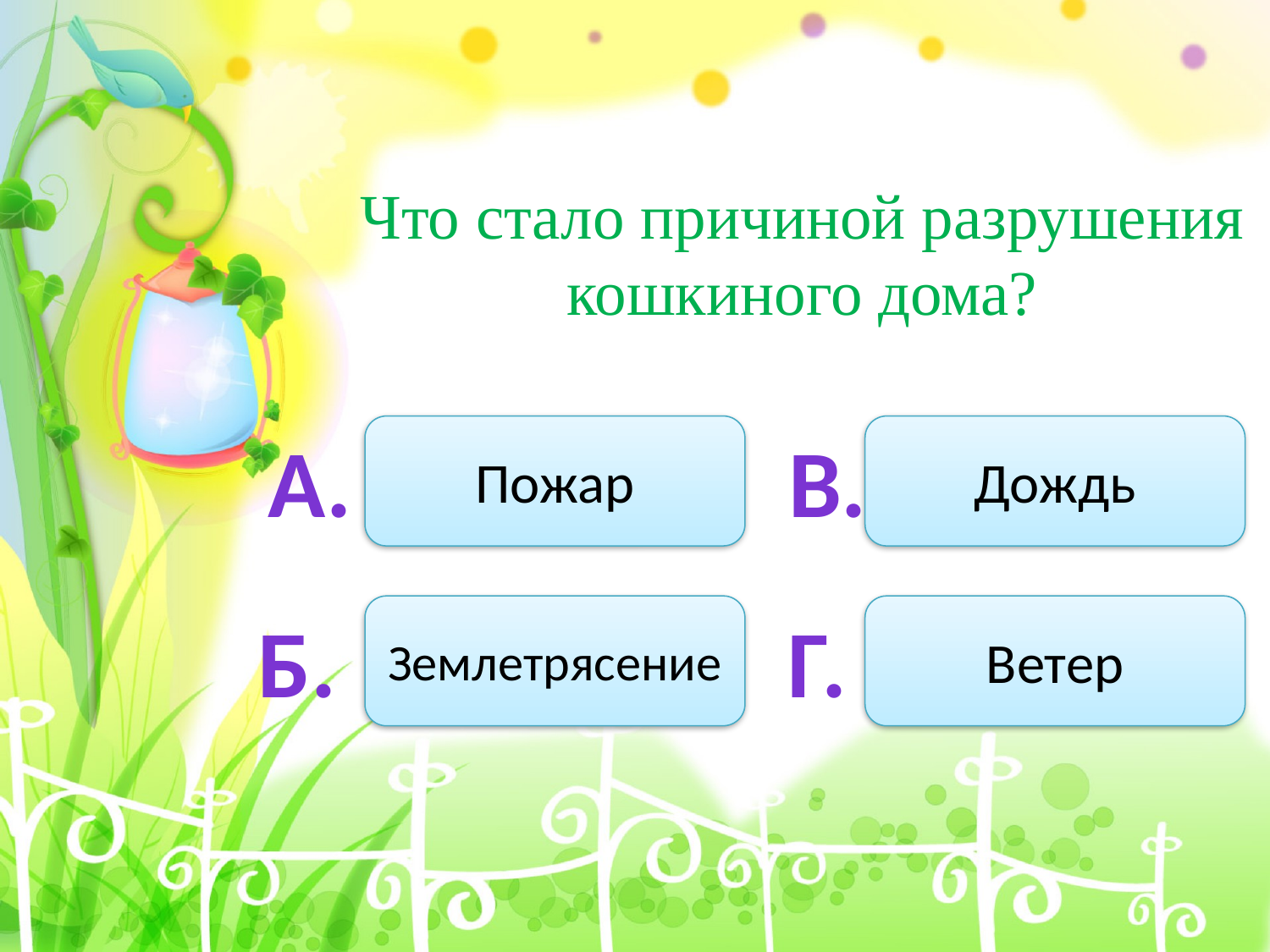

Что стало причиной разрушения кошкиного дома?
А.
Пожар
В.
Дождь
Б.
Землетрясение
Г.
Ветер